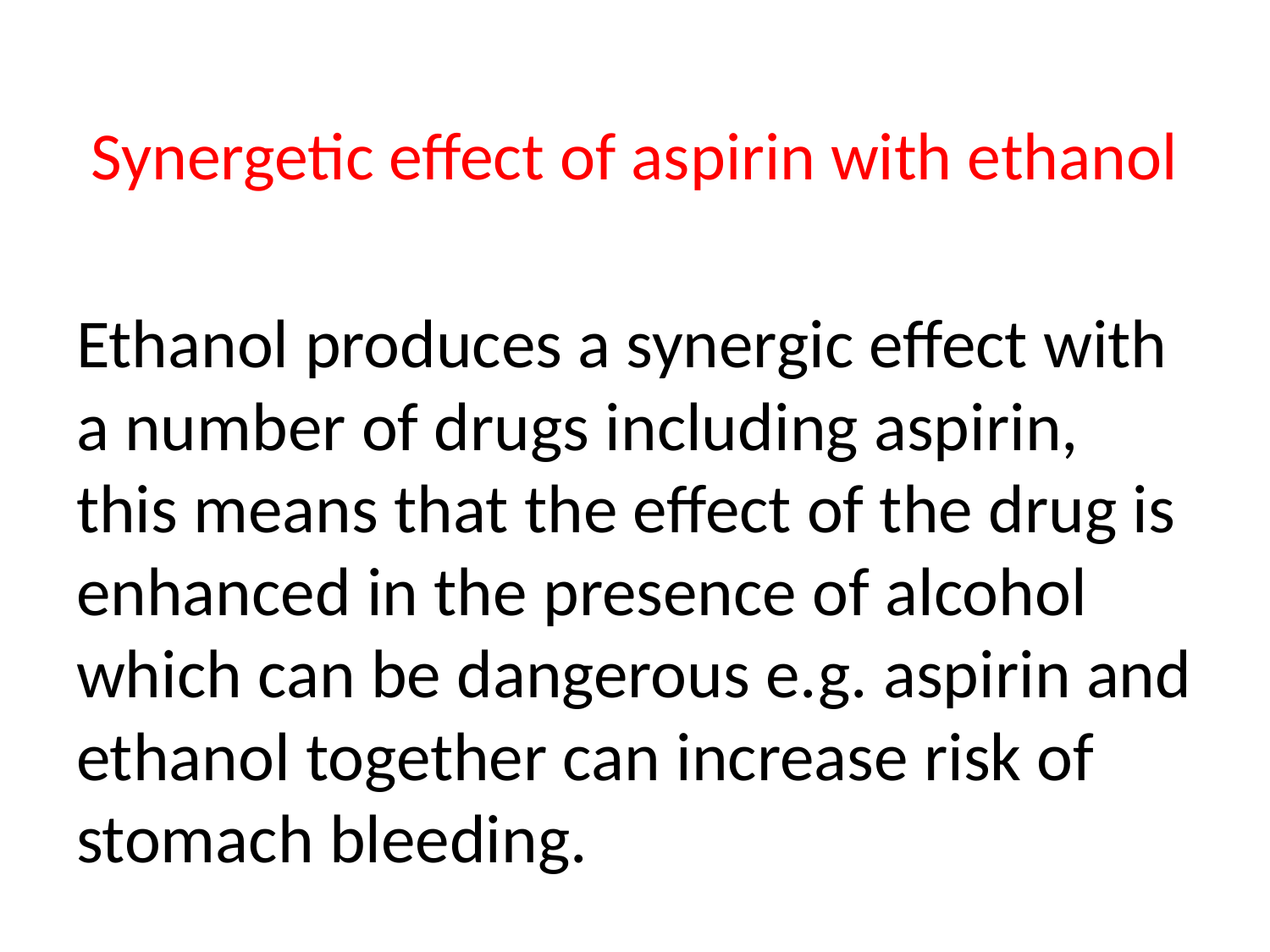

# Synergetic effect of aspirin with ethanol
Ethanol produces a synergic effect with a number of drugs including aspirin, this means that the effect of the drug is enhanced in the presence of alcohol which can be dangerous e.g. aspirin and ethanol together can increase risk of stomach bleeding.